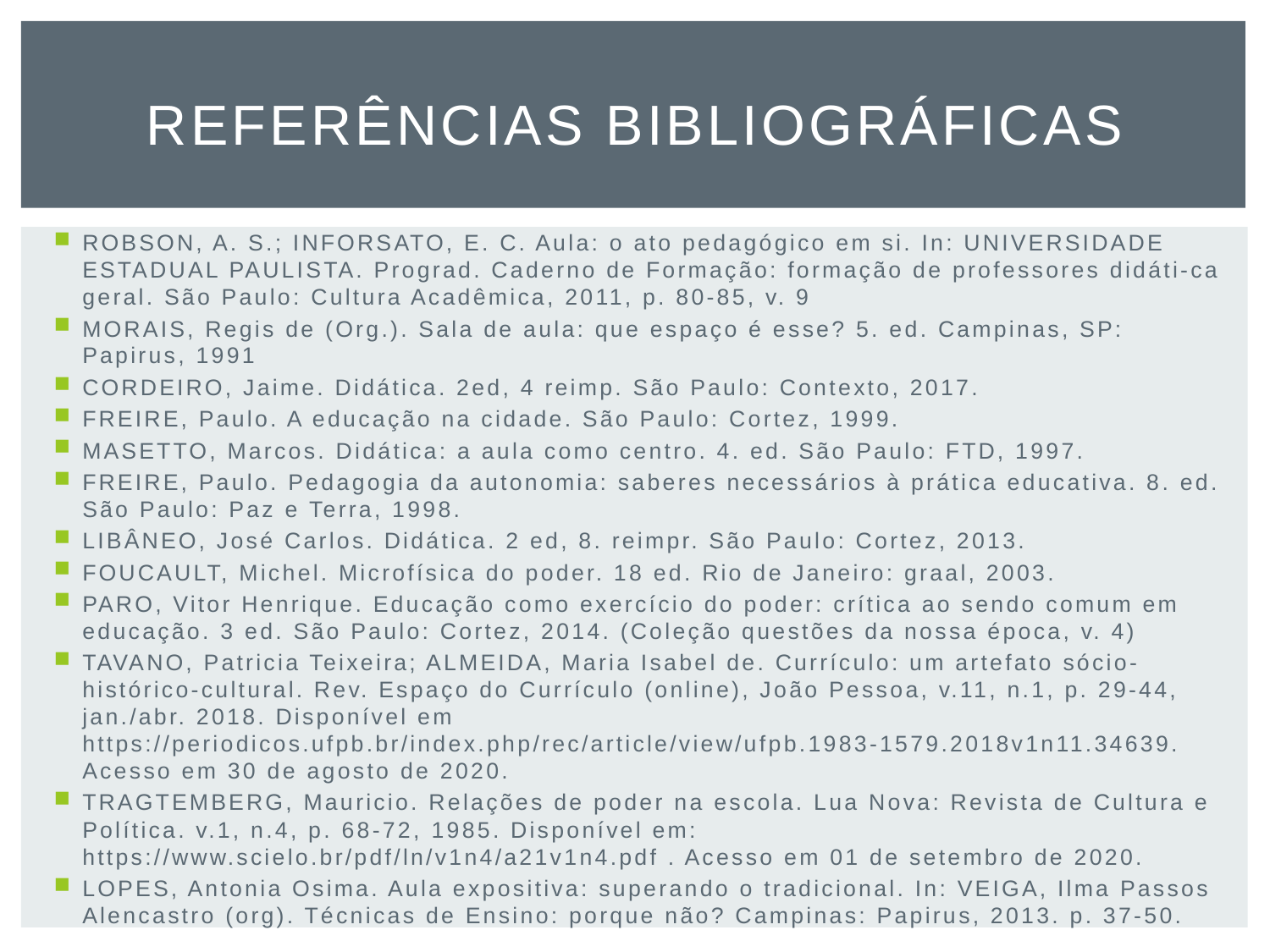

# Referências Bibliográficas
ROBSON, A. S.; INFORSATO, E. C. Aula: o ato pedagógico em si. In: UNIVERSIDADE ESTADUAL PAULISTA. Prograd. Caderno de Formação: formação de professores didáti-ca geral. São Paulo: Cultura Acadêmica, 2011, p. 80-85, v. 9
MORAIS, Regis de (Org.). Sala de aula: que espaço é esse? 5. ed. Campinas, SP: Papirus, 1991
CORDEIRO, Jaime. Didática. 2ed, 4 reimp. São Paulo: Contexto, 2017.
FREIRE, Paulo. A educação na cidade. São Paulo: Cortez, 1999.
MASETTO, Marcos. Didática: a aula como centro. 4. ed. São Paulo: FTD, 1997.
FREIRE, Paulo. Pedagogia da autonomia: saberes necessários à prática educativa. 8. ed. São Paulo: Paz e Terra, 1998.
LIBÂNEO, José Carlos. Didática. 2 ed, 8. reimpr. São Paulo: Cortez, 2013.
FOUCAULT, Michel. Microfísica do poder. 18 ed. Rio de Janeiro: graal, 2003.
PARO, Vitor Henrique. Educação como exercício do poder: crítica ao sendo comum em educação. 3 ed. São Paulo: Cortez, 2014. (Coleção questões da nossa época, v. 4)
TAVANO, Patricia Teixeira; ALMEIDA, Maria Isabel de. Currículo: um artefato sócio-histórico-cultural. Rev. Espaço do Currículo (online), João Pessoa, v.11, n.1, p. 29-44, jan./abr. 2018. Disponível em  https://periodicos.ufpb.br/index.php/rec/article/view/ufpb.1983-1579.2018v1n11.34639. Acesso em 30 de agosto de 2020.
TRAGTEMBERG, Mauricio. Relações de poder na escola. Lua Nova: Revista de Cultura e Política. v.1, n.4, p. 68-72, 1985. Disponível em: https://www.scielo.br/pdf/ln/v1n4/a21v1n4.pdf . Acesso em 01 de setembro de 2020.
LOPES, Antonia Osima. Aula expositiva: superando o tradicional. In: VEIGA, Ilma Passos Alencastro (org). Técnicas de Ensino: porque não? Campinas: Papirus, 2013. p. 37-50.